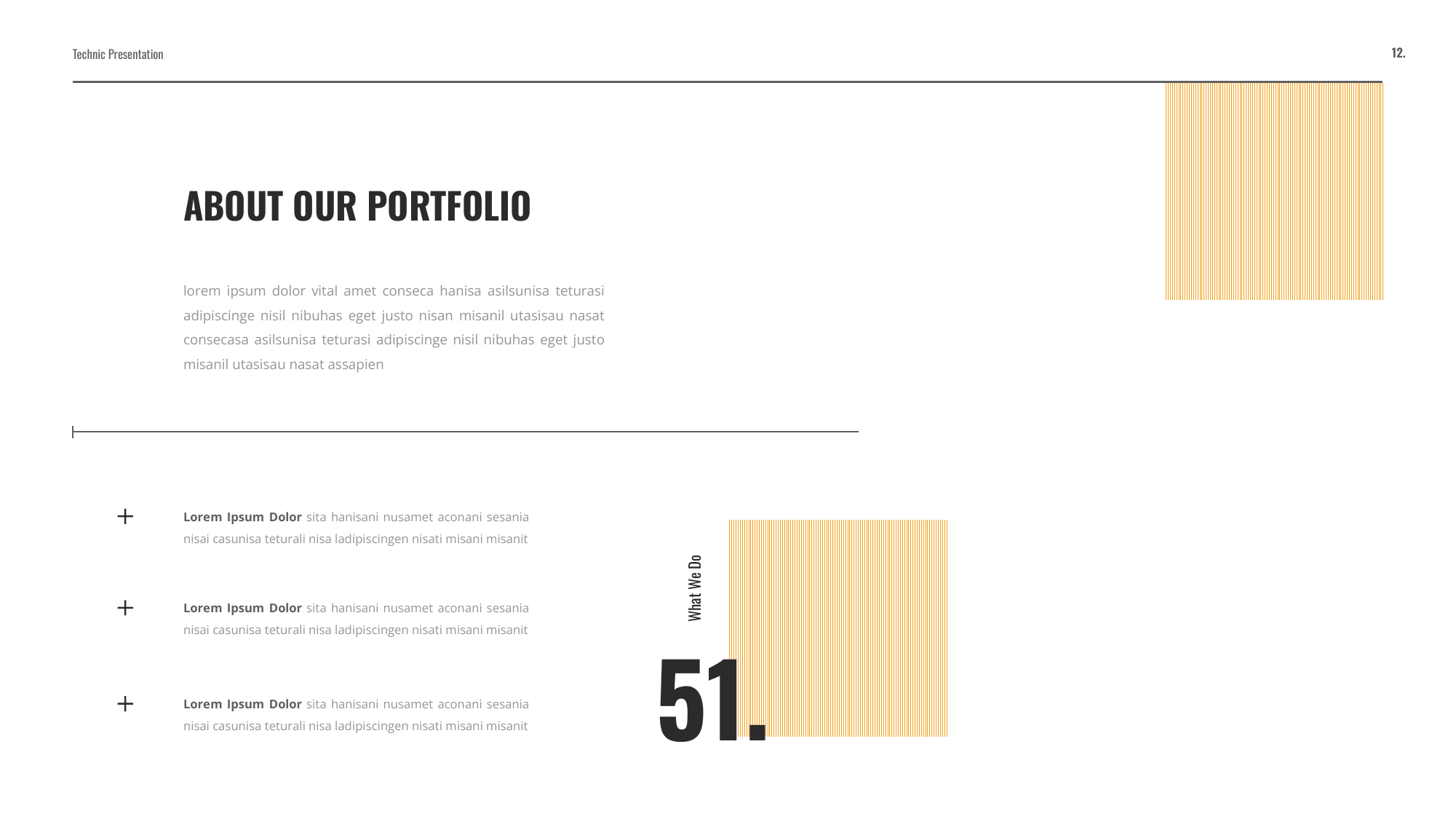

12.
Technic Presentation

ABOUT OUR PORTFOLIO

lorem ipsum dolor vital amet conseca hanisa asilsunisa teturasi adipiscinge nisil nibuhas eget justo nisan misanil utasisau nasat consecasa asilsunisa teturasi adipiscinge nisil nibuhas eget justo misanil utasisau nasat assapien

Lorem Ipsum Dolor sita hanisani nusamet aconani sesania nisai casunisa teturali nisa ladipiscingen nisati misani misanit

What We Do
Lorem Ipsum Dolor sita hanisani nusamet aconani sesania nisai casunisa teturali nisa ladipiscingen nisati misani misanit

51.
Lorem Ipsum Dolor sita hanisani nusamet aconani sesania nisai casunisa teturali nisa ladipiscingen nisati misani misanit